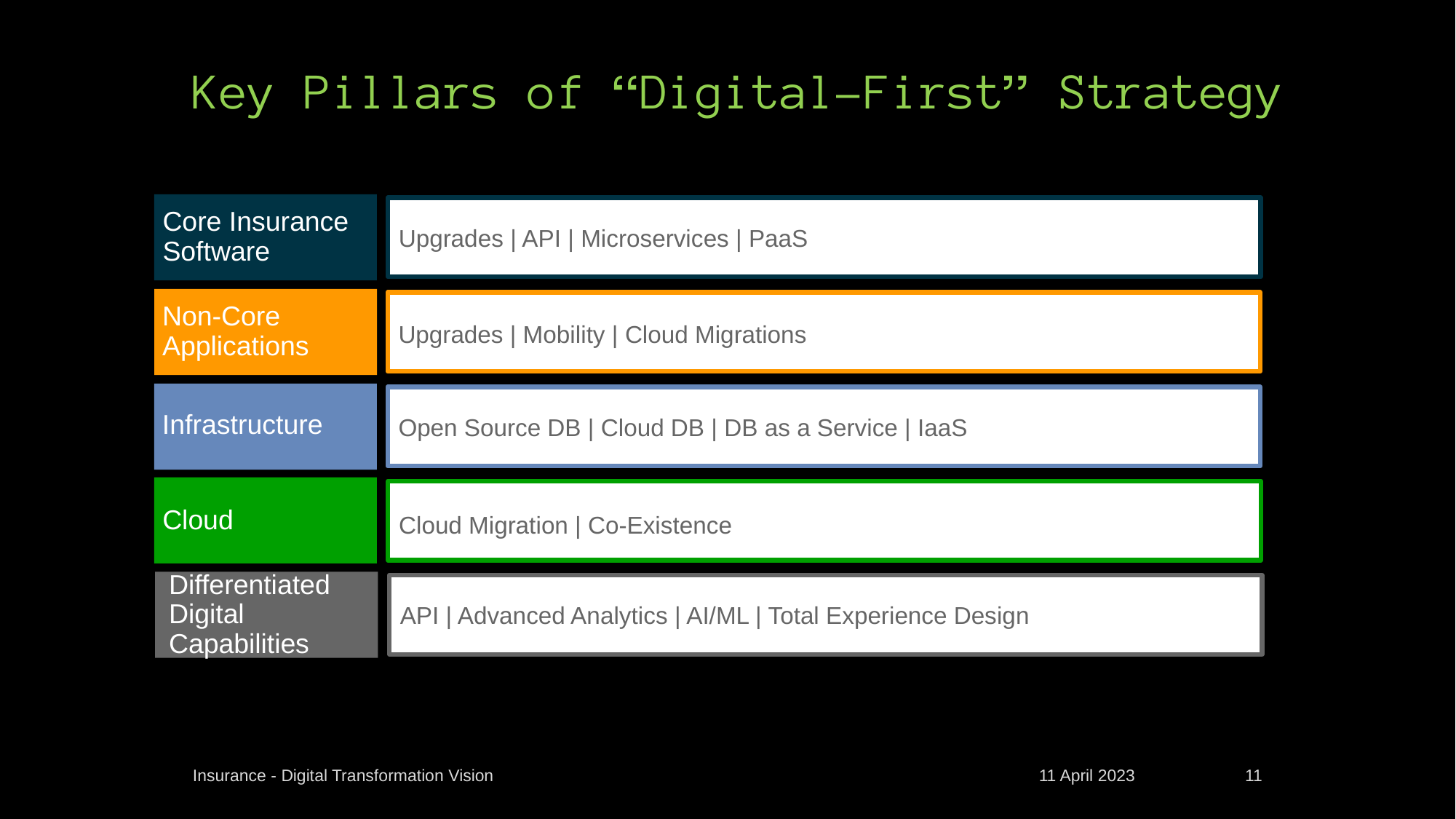

# Key Pillars of “Digital-First” Strategy

Core Insurance Software
Upgrades | API | Microservices | PaaS

Non-Core Applications

Upgrades | Mobility | Cloud Migrations

Infrastructure
Open Source DB | Cloud DB | DB as a Service | IaaS

Cloud

Cloud Migration | Co-Existence

Differentiated Digital Capabilities
API | Advanced Analytics | AI/ML | Total Experience Design
Insurance - Digital Transformation Vision
11 April 2023
11